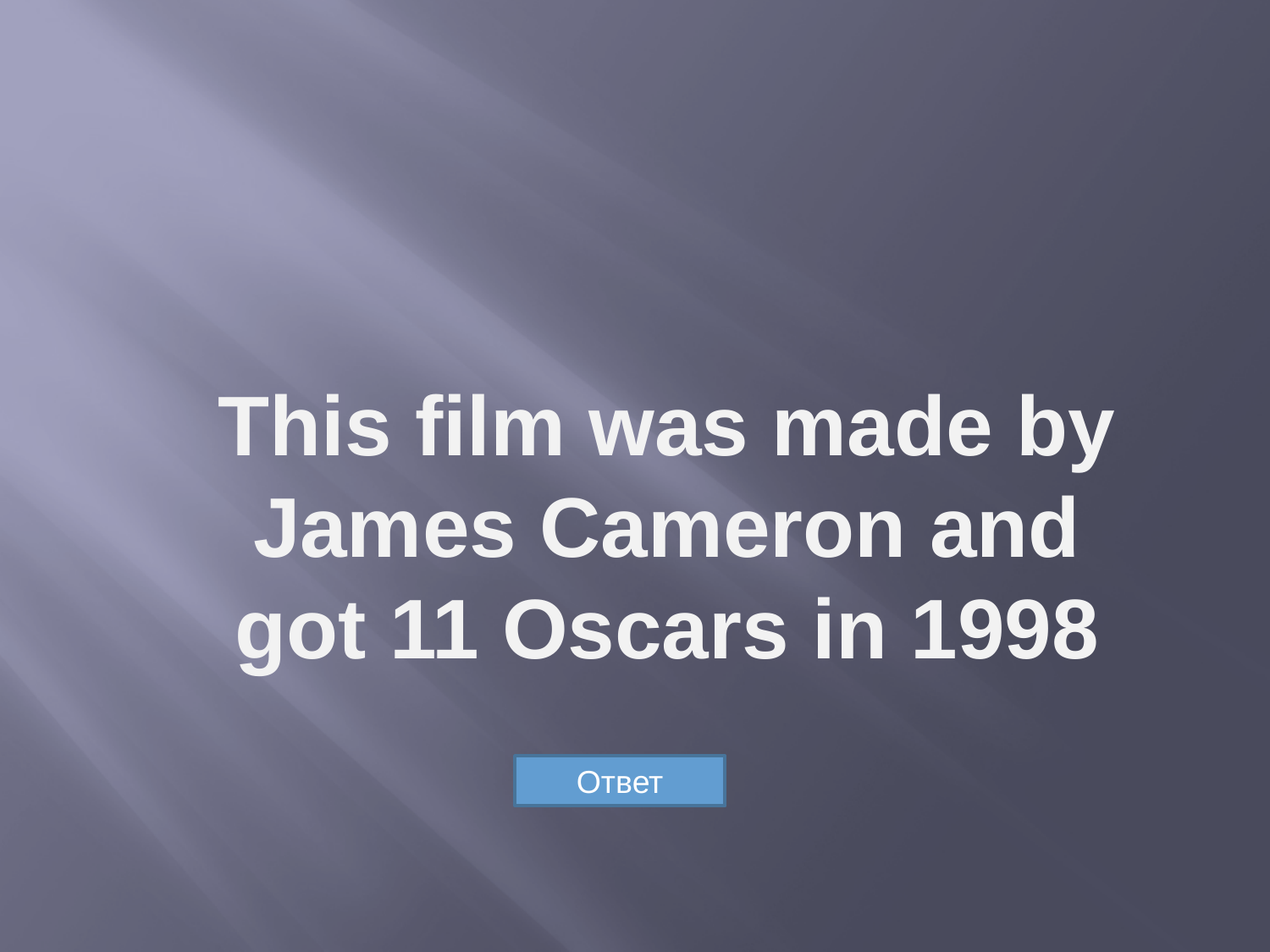

# This film was made by James Cameron and got 11 Oscars in 1998